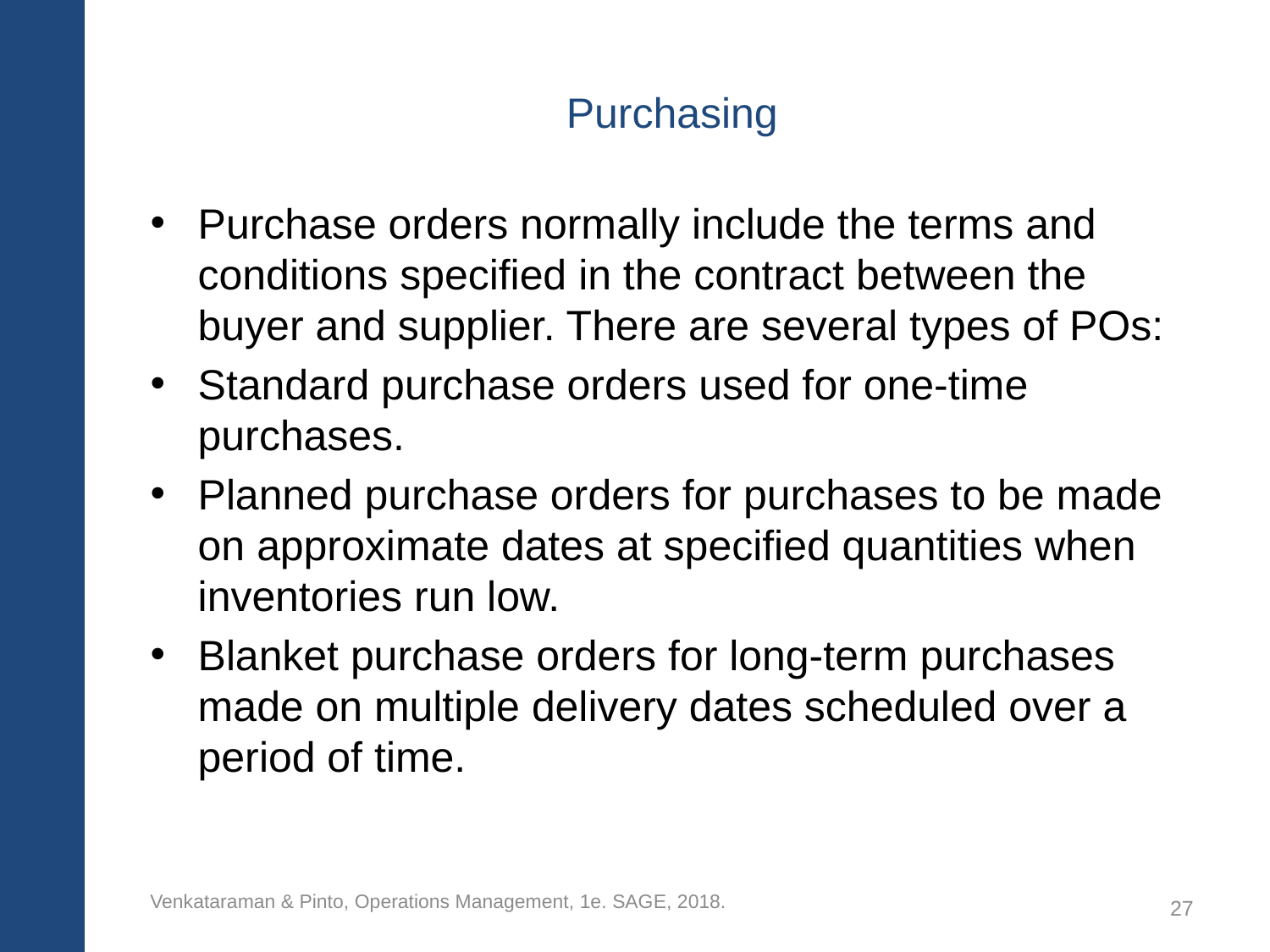

# Purchasing
Purchase orders normally include the terms and conditions specified in the contract between the buyer and supplier. There are several types of POs:
Standard purchase orders used for one-time purchases.
Planned purchase orders for purchases to be made on approximate dates at specified quantities when inventories run low.
Blanket purchase orders for long-term purchases made on multiple delivery dates scheduled over a period of time.
Venkataraman & Pinto, Operations Management, 1e. SAGE, 2018.
27